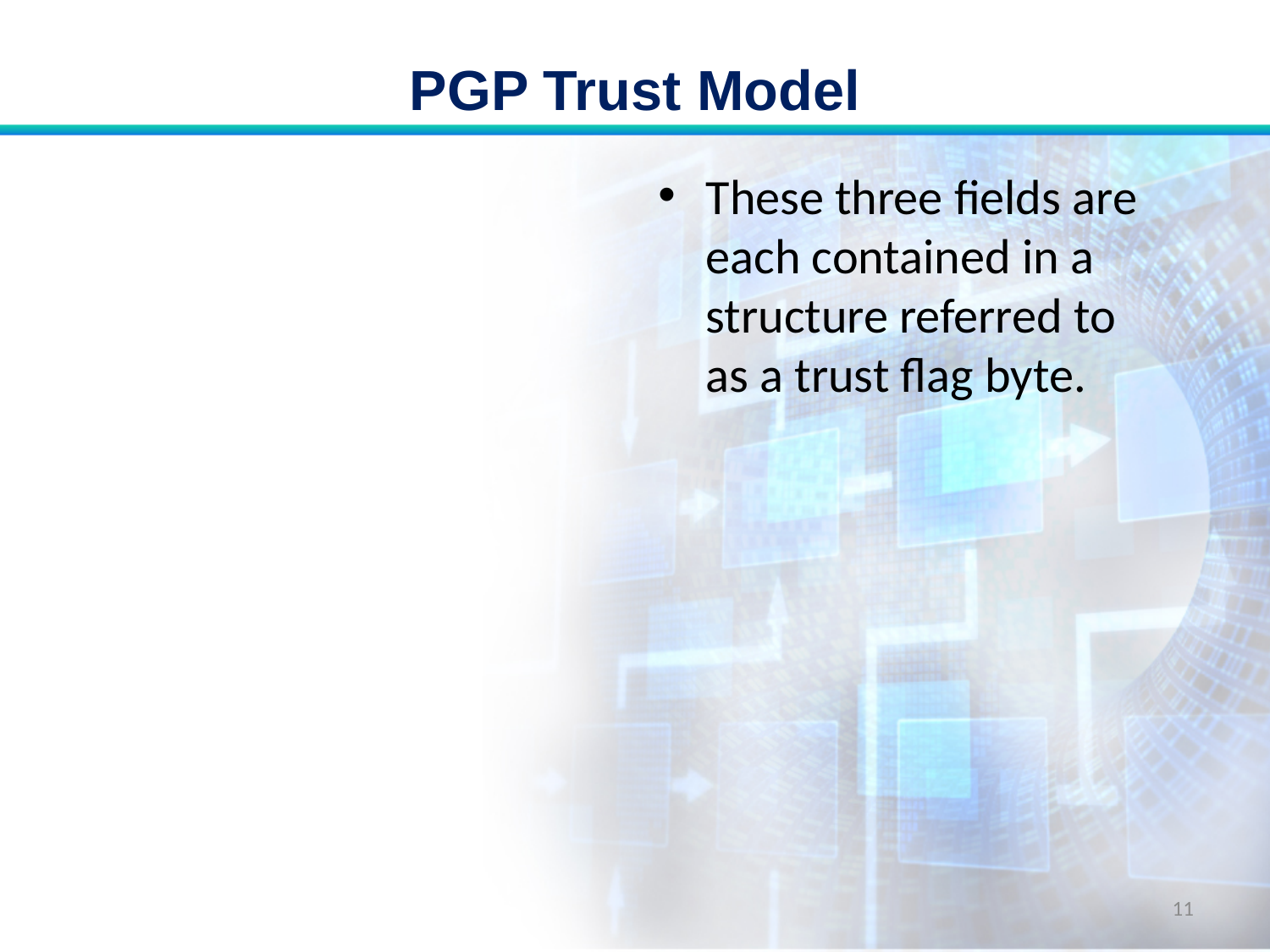

# PGP Trust Model
These three fields are each contained in a structure referred to as a trust flag byte.
11